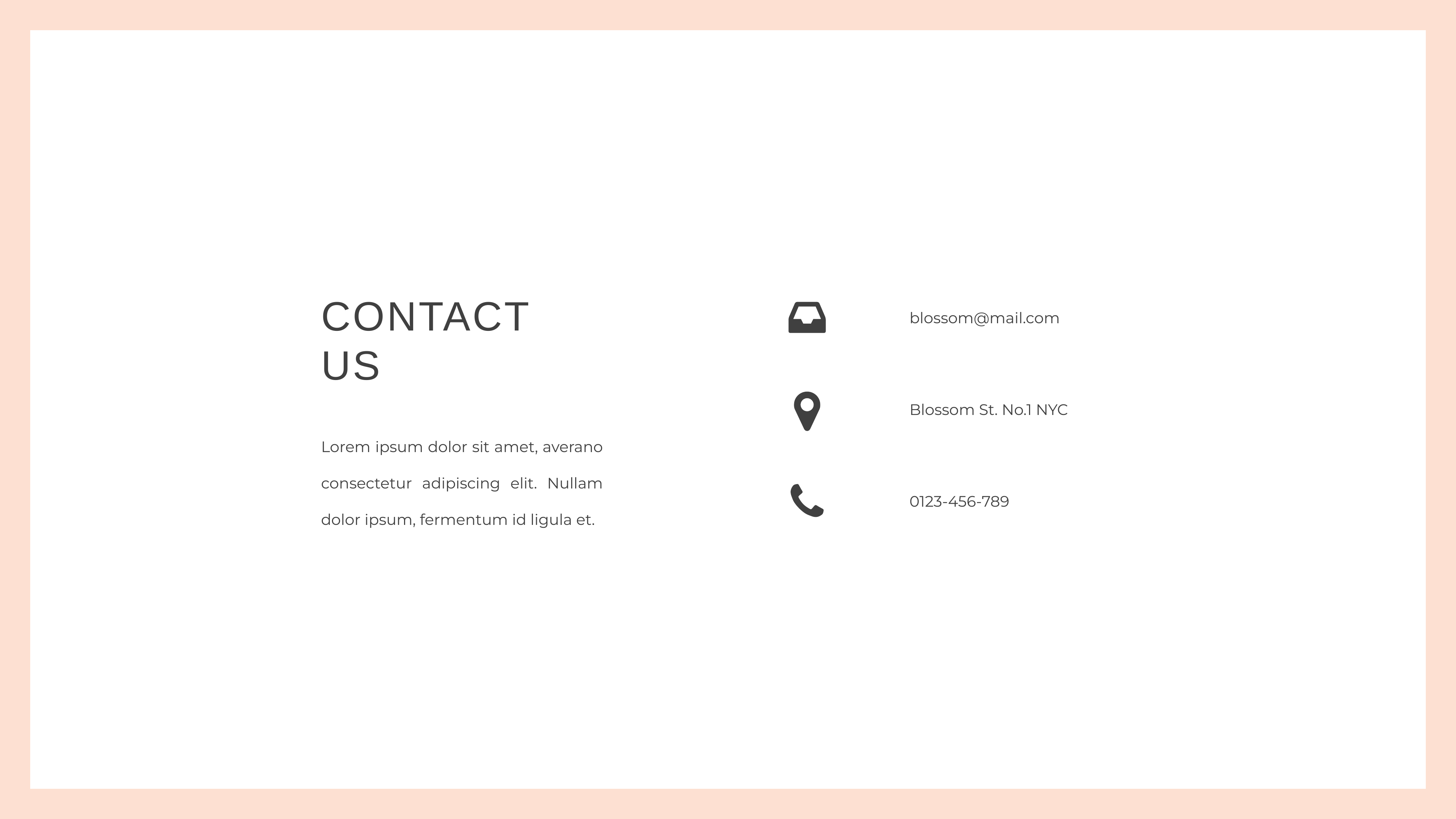

CONTACT US

blossom@mail.com

Blossom St. No.1 NYC
Lorem ipsum dolor sit amet, averano consectetur adipiscing elit. Nullam dolor ipsum, fermentum id ligula et.

0123-456-789